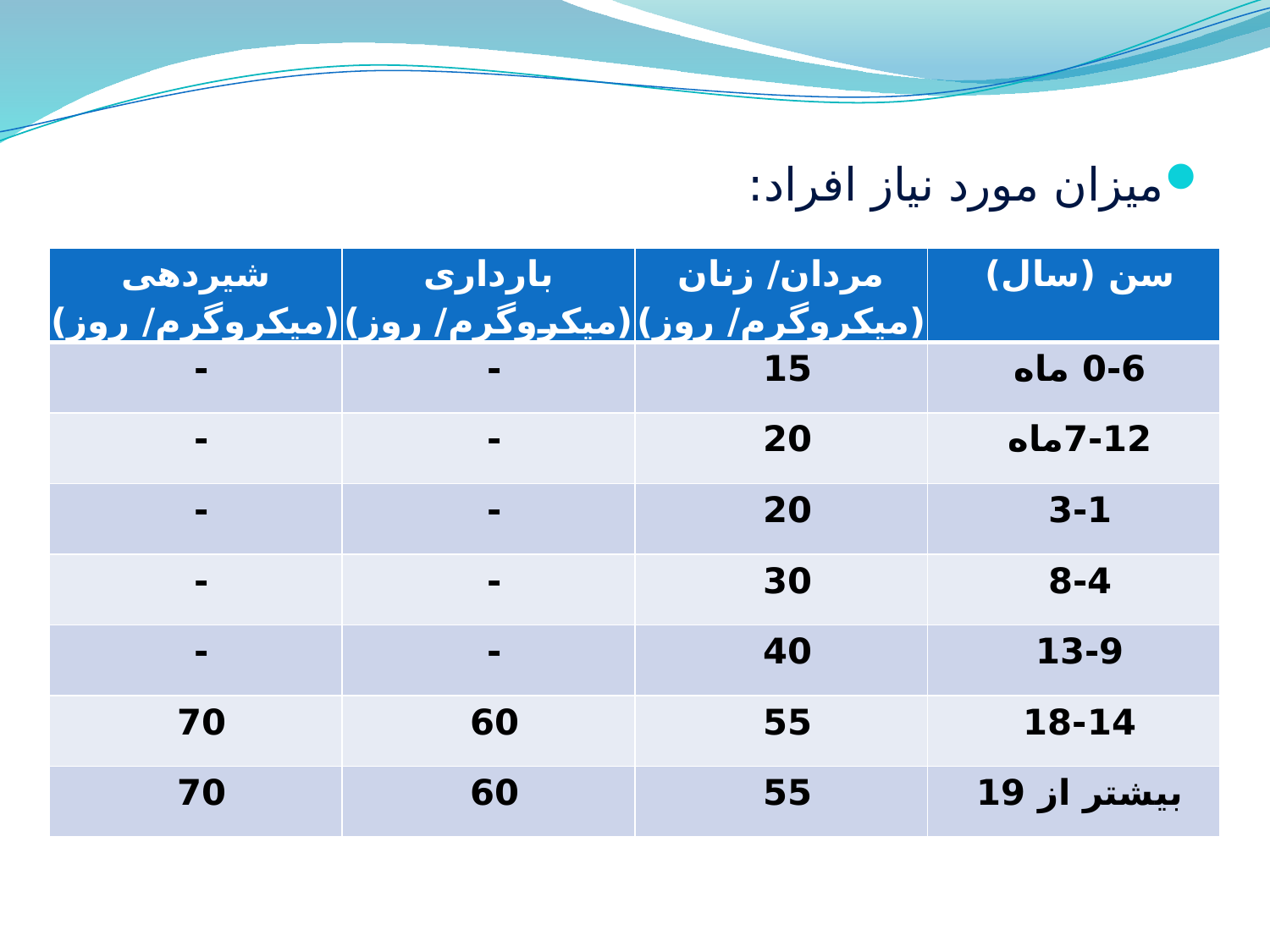

میزان مورد نیاز افراد:

| شیردهی (میکروگرم/ روز) | بارداری (میکروگرم/ روز) | مردان/ زنان (میکروگرم/ روز) | سن (سال) |
| --- | --- | --- | --- |
| - | - | 15 | 0-6 ماه |
| - | - | 20 | 7-12ماه |
| - | - | 20 | 3-1 |
| - | - | 30 | 8-4 |
| - | - | 40 | 13-9 |
| 70 | 60 | 55 | 18-14 |
| 70 | 60 | 55 | بیشتر از 19 |